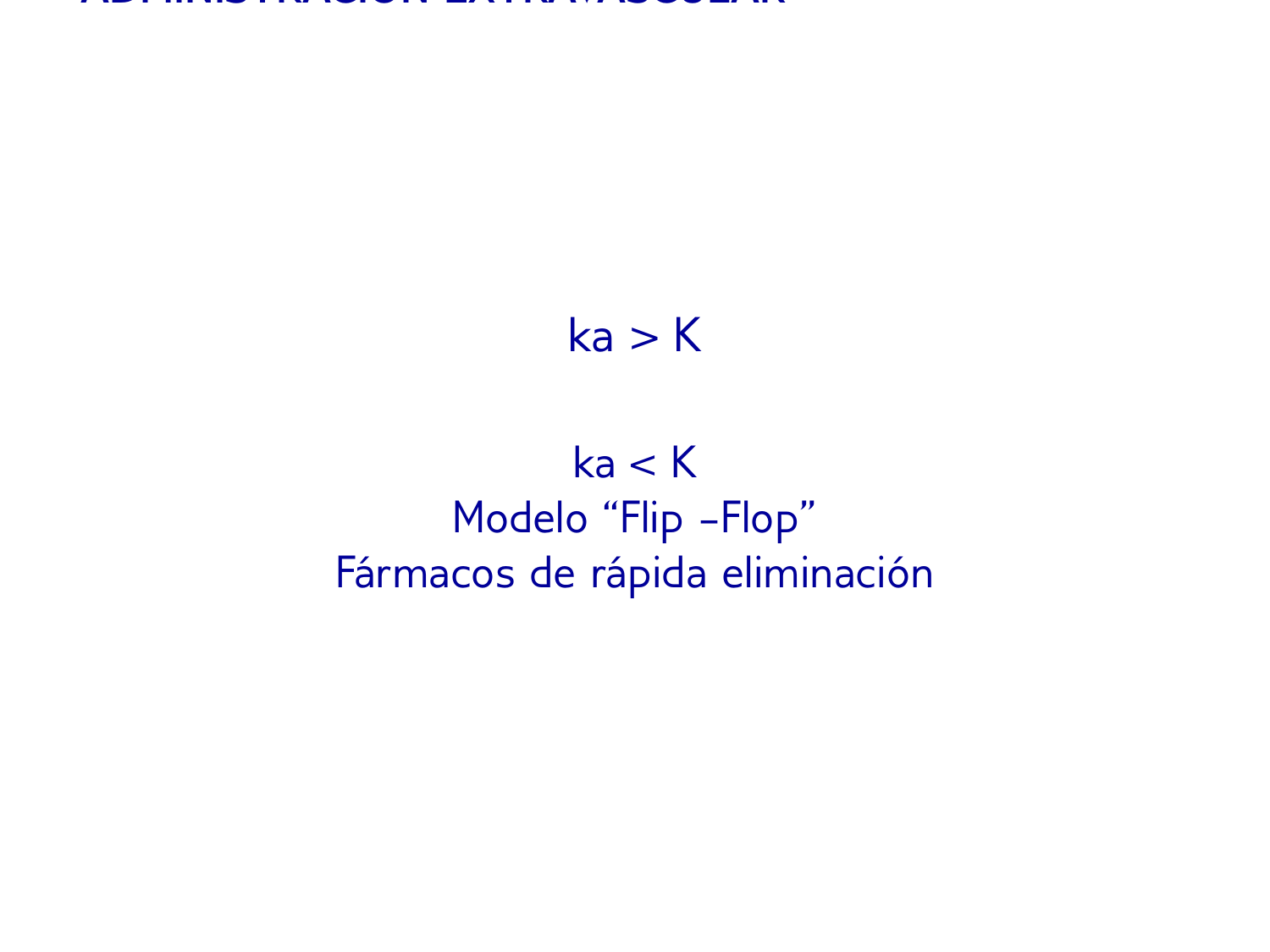

# ADMINISTRACIÓN EXTRAVASCULAR
ka > K
ka < K
Modelo “Flip –Flop”
Fármacos de rápida eliminación